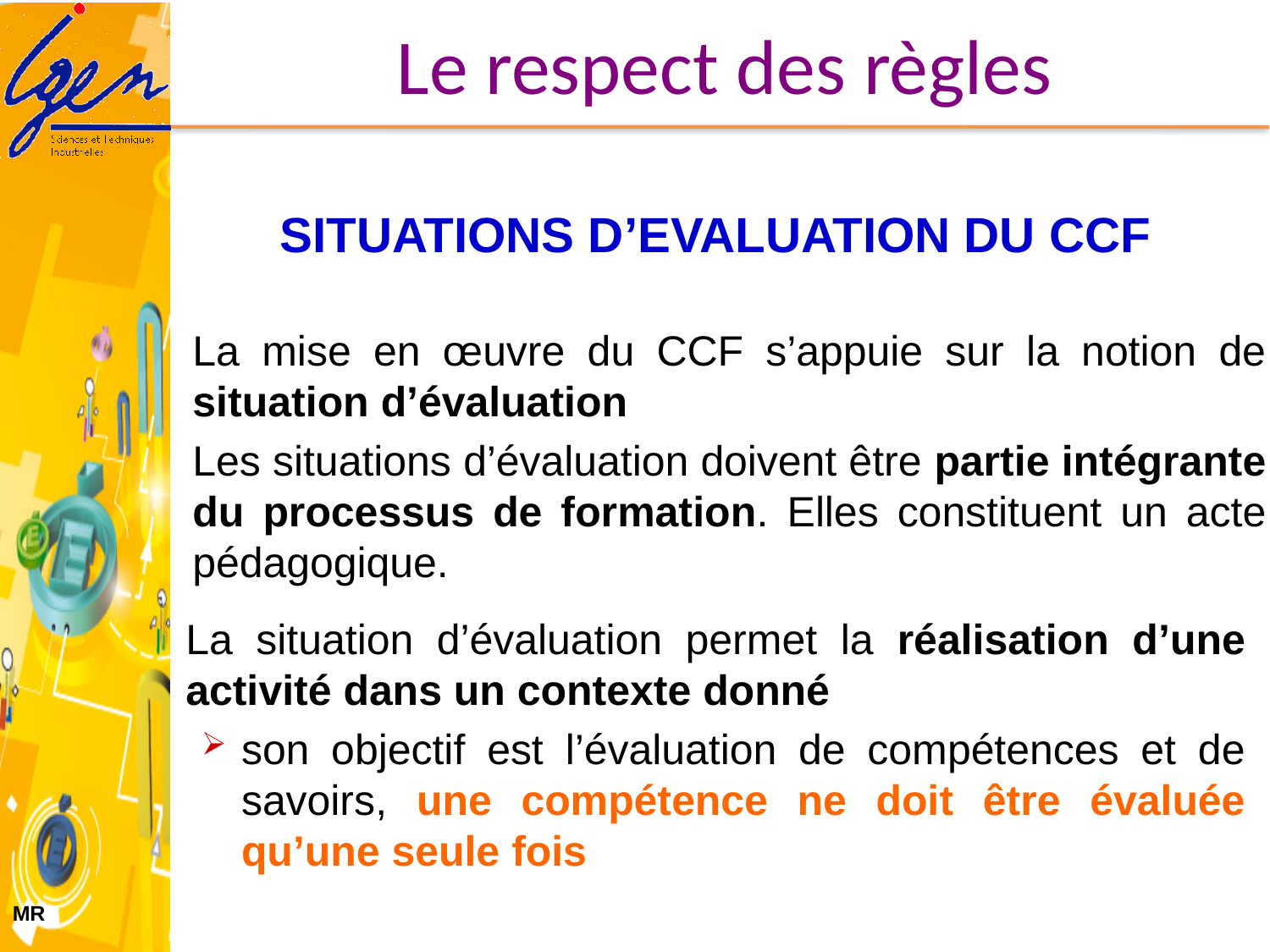

Le respect des règles
SITUATIONS D’EVALUATION DU CCF
La mise en œuvre du CCF s’appuie sur la notion de situation d’évaluation
Les situations d’évaluation doivent être partie intégrante du processus de formation. Elles constituent un acte pédagogique.

	La situation d’évaluation permet la réalisation d’une activité dans un contexte donné
son objectif est l’évaluation de compétences et de savoirs, une compétence ne doit être évaluée qu’une seule fois